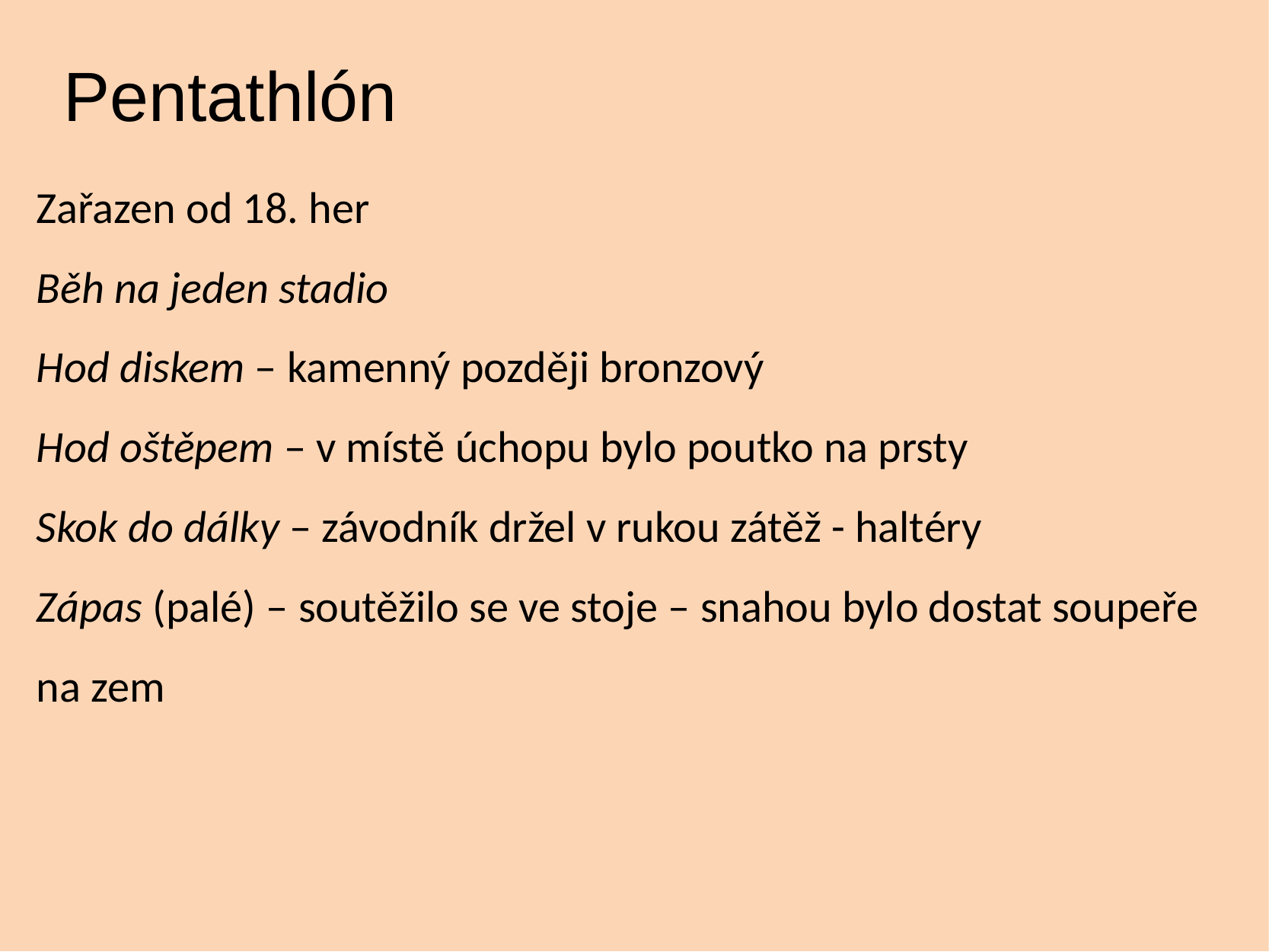

# Pentathlón
Zařazen od 18. her
Běh na jeden stadio
Hod diskem – kamenný později bronzový
Hod oštěpem – v místě úchopu bylo poutko na prsty
Skok do dálky – závodník držel v rukou zátěž - haltéry
Zápas (palé) – soutěžilo se ve stoje – snahou bylo dostat soupeře na zem